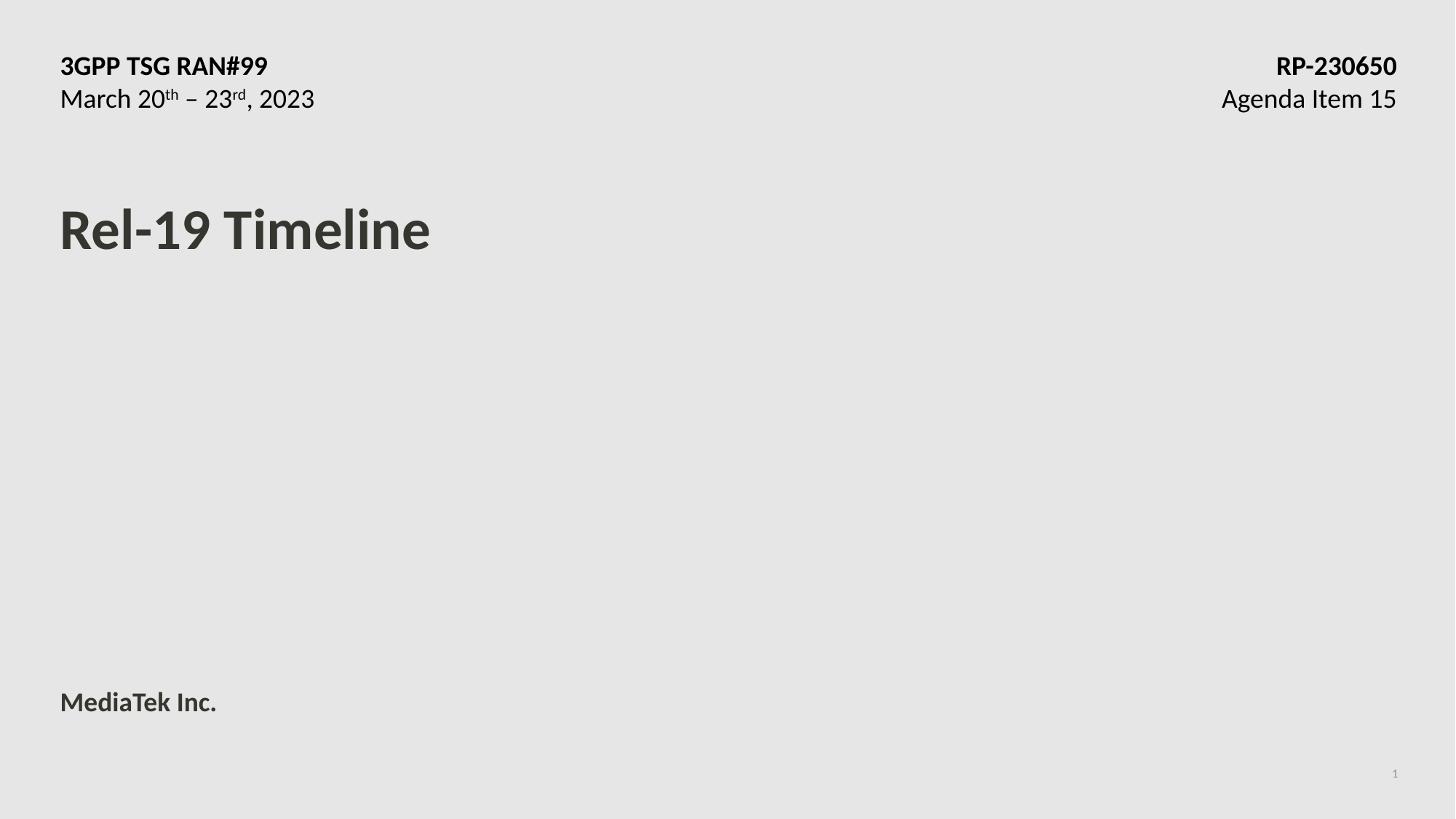

3GPP TSG RAN#99	RP-230650
March 20th – 23rd, 2023	Agenda Item 15
# Rel-19 Timeline

MediaTek Inc.
1